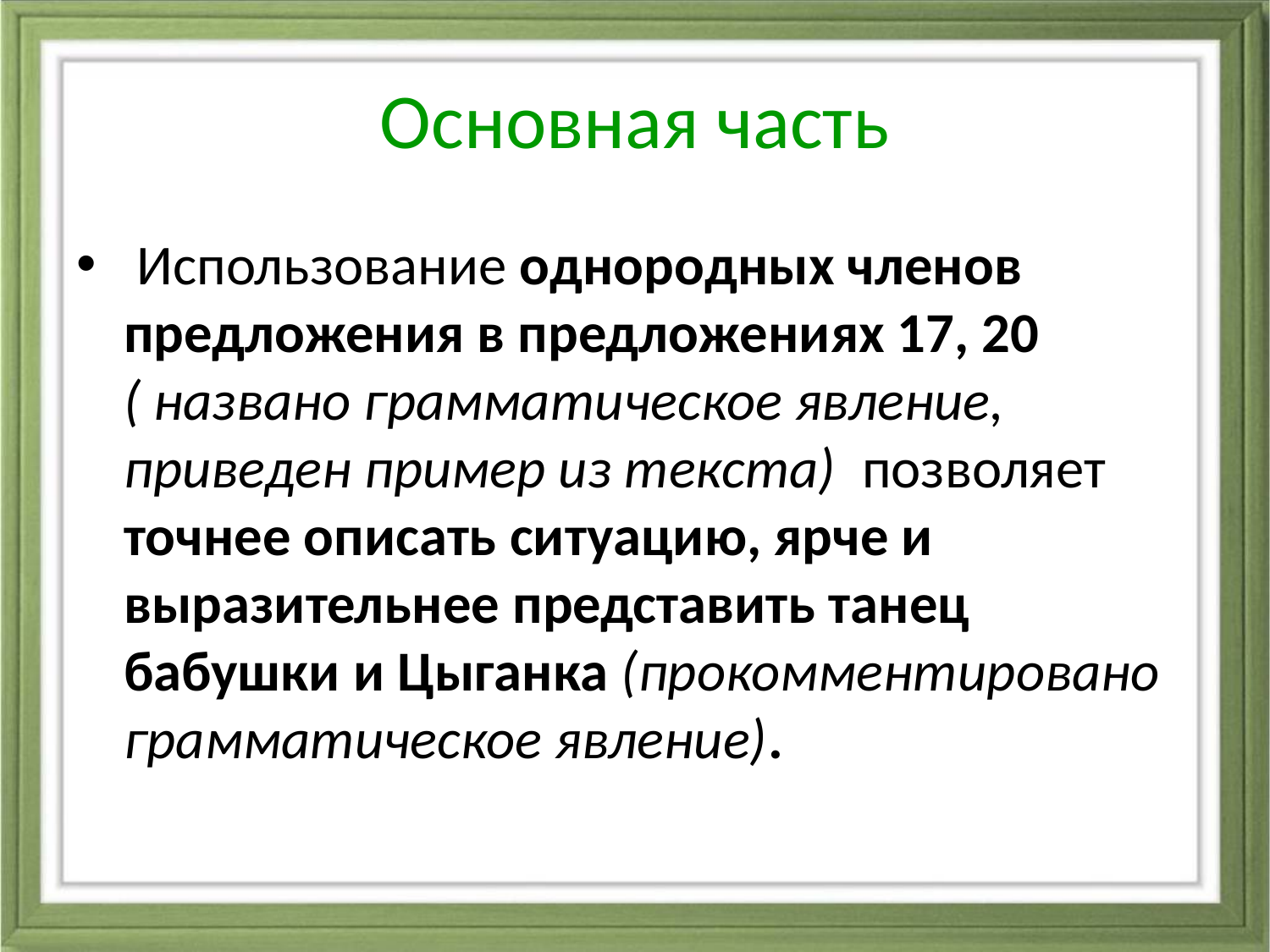

# Основная часть
 Использование однородных членов предложения в предложениях 17, 20           ( названо грамматическое явление, приведен пример из текста)  позволяет точнее описать ситуацию, ярче и выразительнее представить танец бабушки и Цыганка (прокомментировано грамматическое явление).